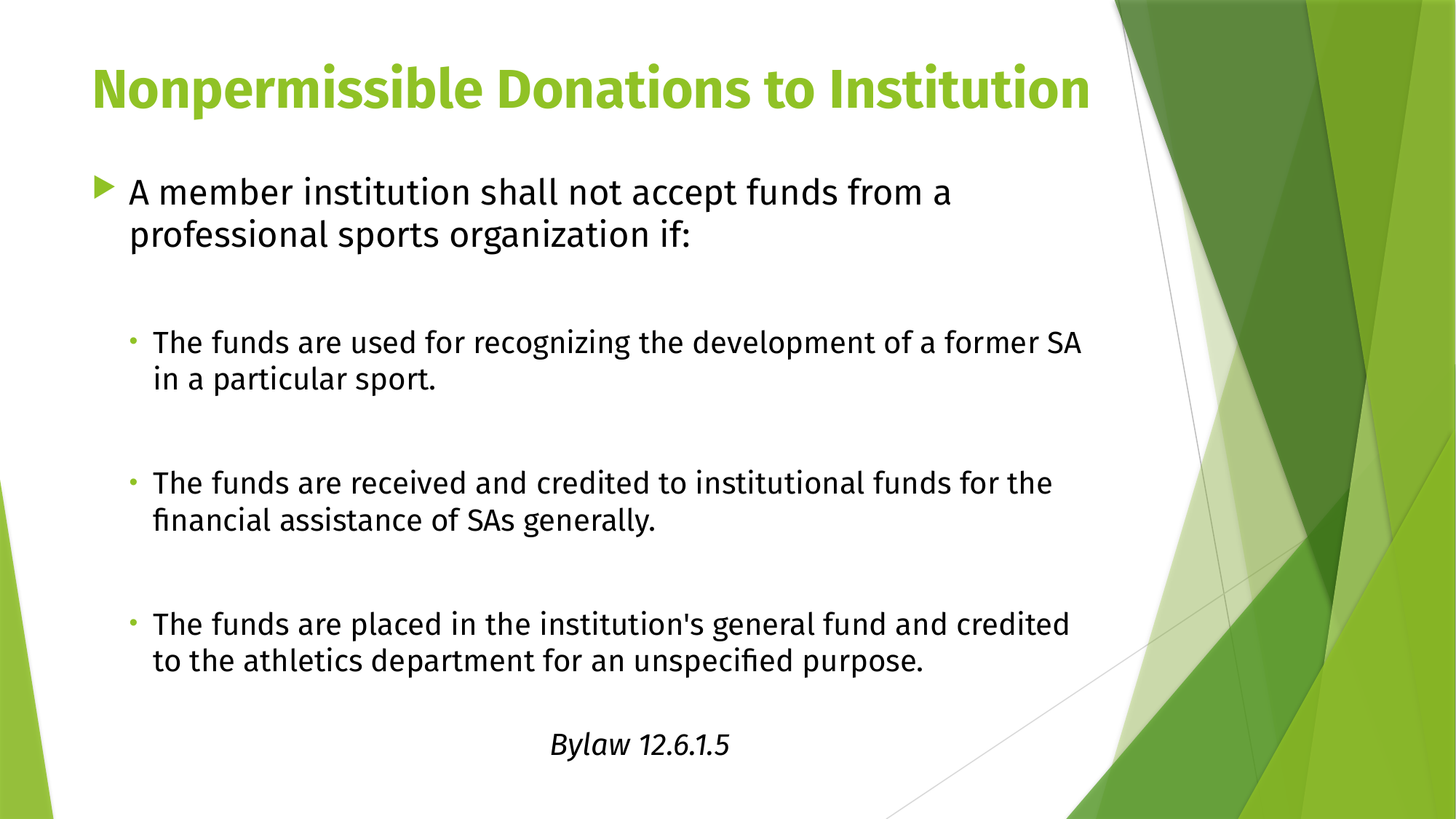

# Nonpermissible Donations to Institution
A member institution shall not accept funds from a professional sports organization if:

The funds are used for recognizing the development of a former SA in a particular sport.

The funds are received and credited to institutional funds for the financial assistance of SAs generally.

The funds are placed in the institution's general fund and credited to the athletics department for an unspecified purpose.

										Bylaw 12.6.1.5